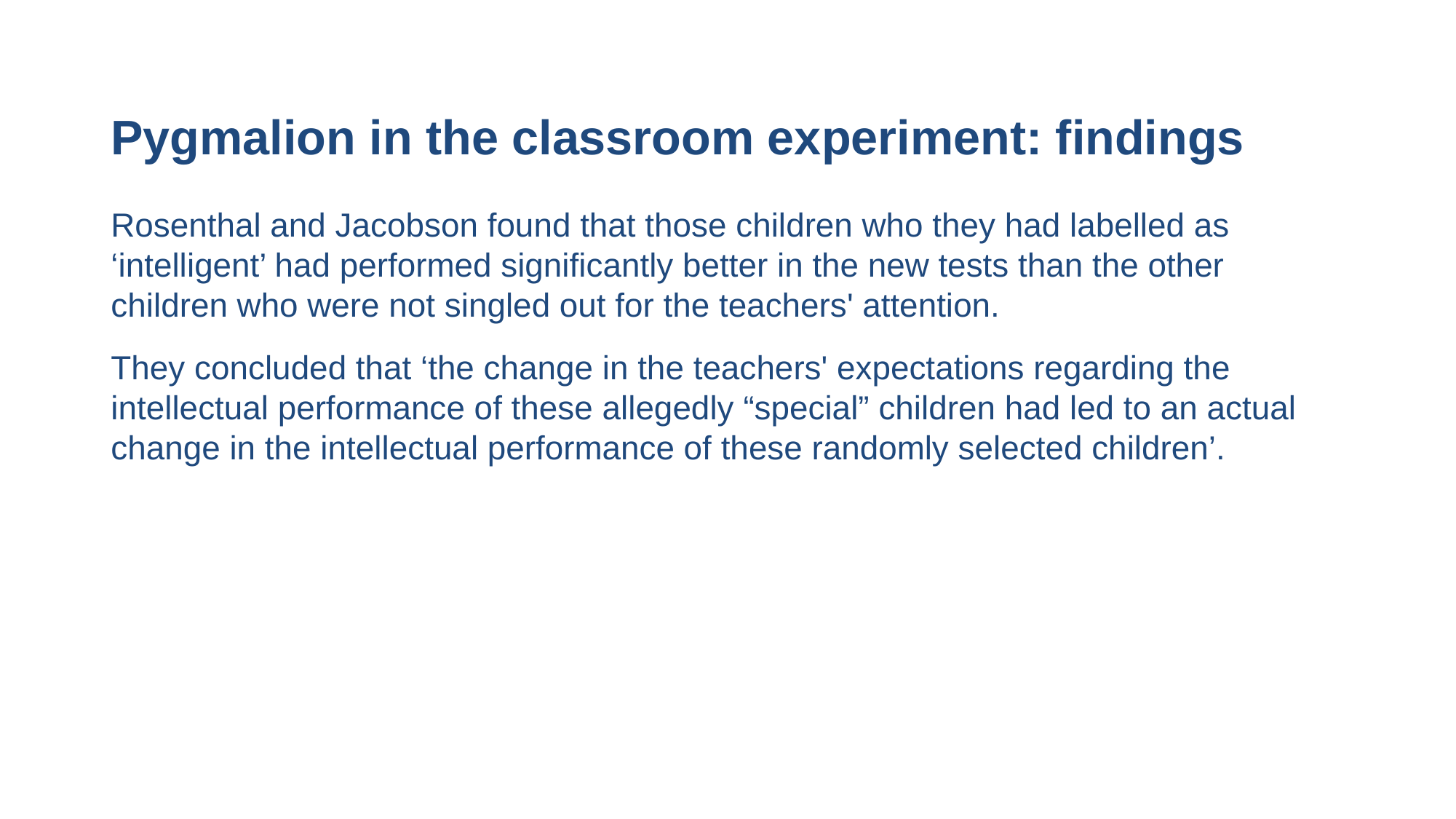

# Pygmalion in the classroom experiment: findings
Rosenthal and Jacobson found that those children who they had labelled as ‘intelligent’ had performed significantly better in the new tests than the other children who were not singled out for the teachers' attention.
They concluded that ‘the change in the teachers' expectations regarding the intellectual performance of these allegedly “special” children had led to an actual change in the intellectual performance of these randomly selected children’.